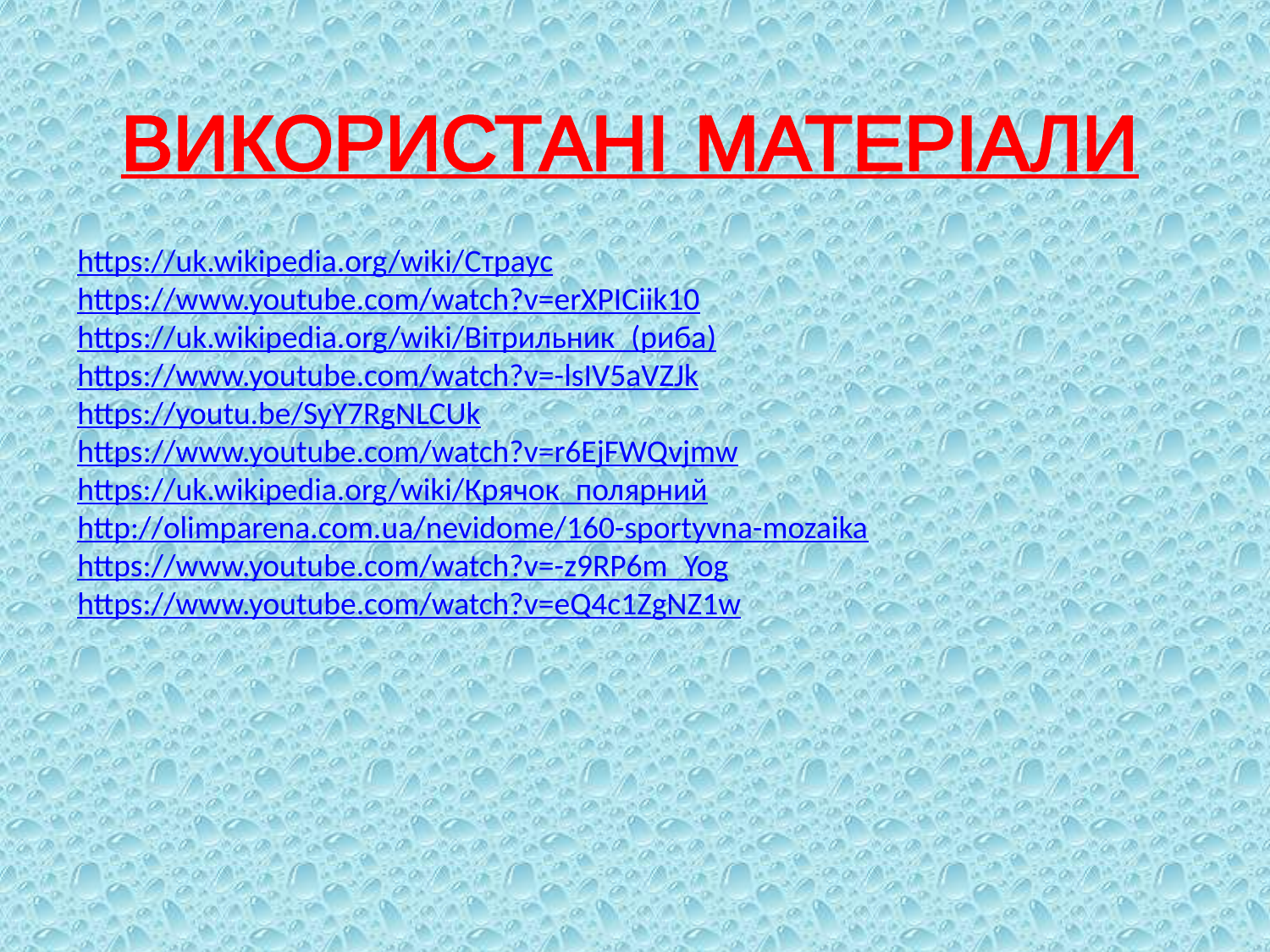

ВИКОРИСТАНІ МАТЕРІАЛИ

https://uk.wikipedia.org/wiki/Страус
https://www.youtube.com/watch?v=erXPICiik10
https://uk.wikipedia.org/wiki/Вітрильник_(риба)
https://www.youtube.com/watch?v=-lsIV5aVZJk
https://youtu.be/SyY7RgNLCUk
https://www.youtube.com/watch?v=r6EjFWQvjmw
https://uk.wikipedia.org/wiki/Крячок_полярний
http://olimparena.com.ua/nevidome/160-sportyvna-mozaika
https://www.youtube.com/watch?v=-z9RP6m_Yog
https://www.youtube.com/watch?v=eQ4c1ZgNZ1w